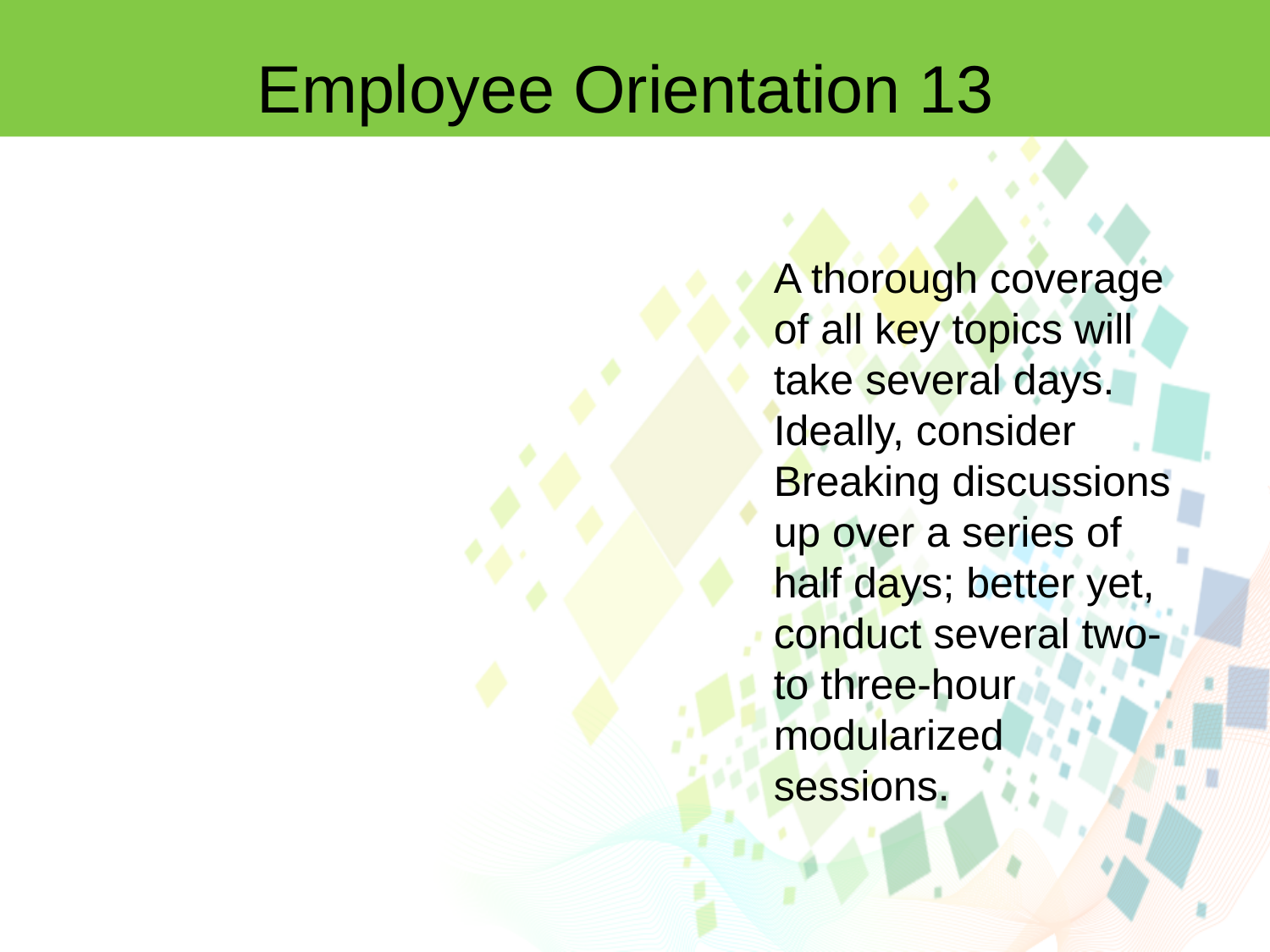

Employee Orientation 13
A thorough coverage of all key topics will take several days. Ideally, consider
Breaking discussions up over a series of half days; better yet, conduct several two- to three-hour modularized sessions.